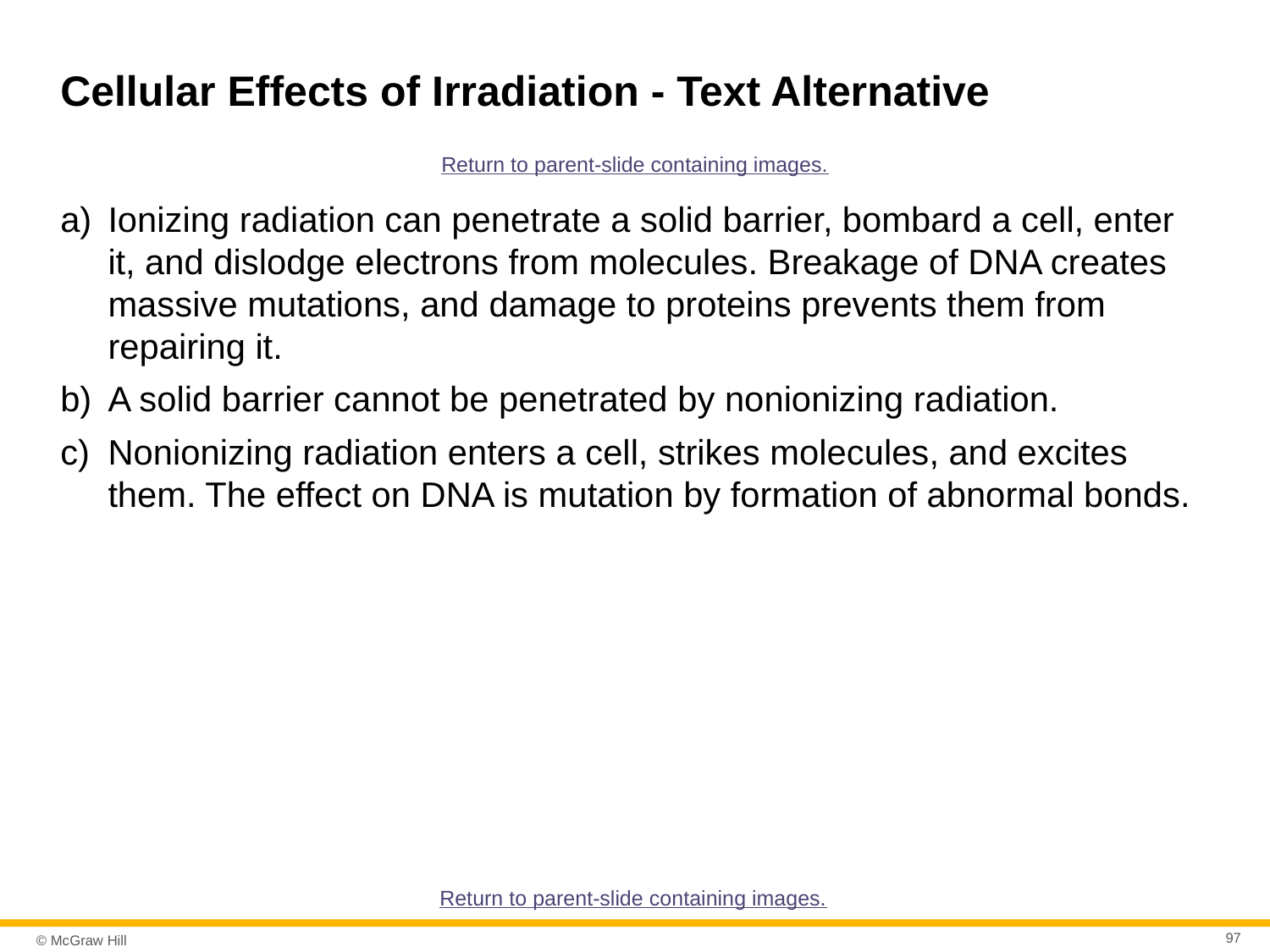

# Cellular Effects of Irradiation - Text Alternative
Return to parent-slide containing images.
Ionizing radiation can penetrate a solid barrier, bombard a cell, enter it, and dislodge electrons from molecules. Breakage of DNA creates massive mutations, and damage to proteins prevents them from repairing it.
A solid barrier cannot be penetrated by nonionizing radiation.
Nonionizing radiation enters a cell, strikes molecules, and excites them. The effect on DNA is mutation by formation of abnormal bonds.
Return to parent-slide containing images.